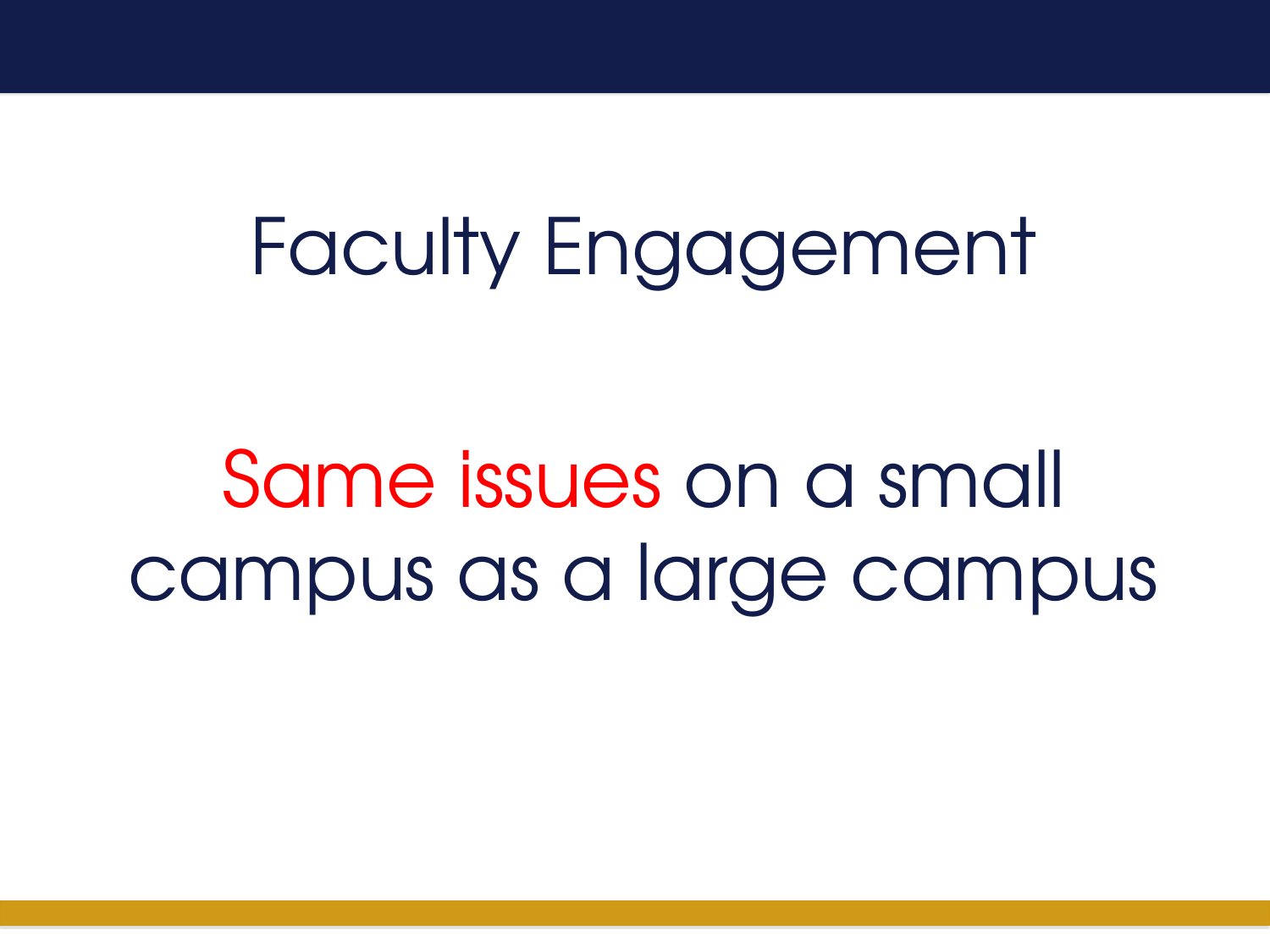

# Faculty Engagement
Same issues on a small campus as a large campus